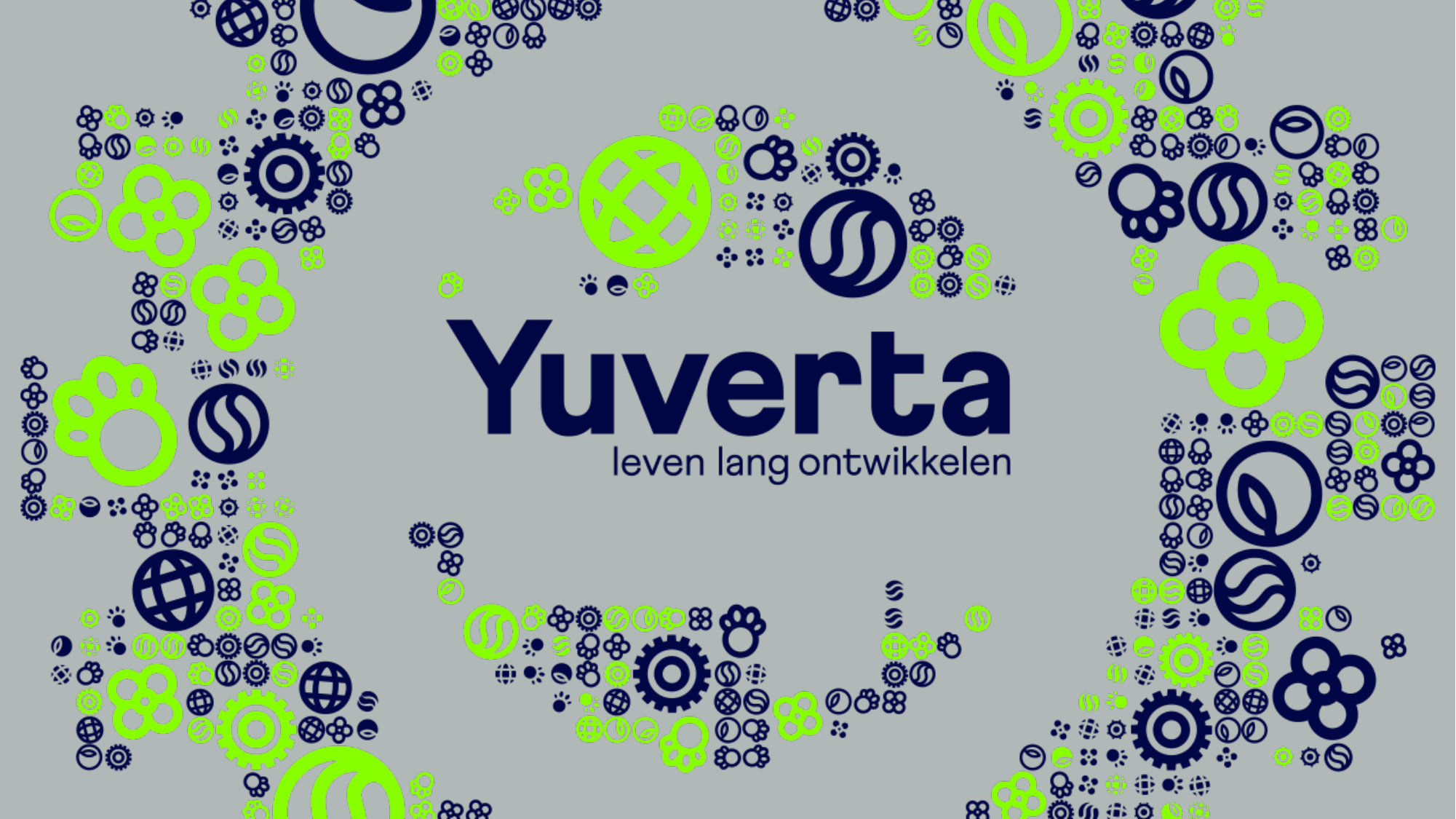

#
1
Onderwerp van de presentatie
28-2-2023